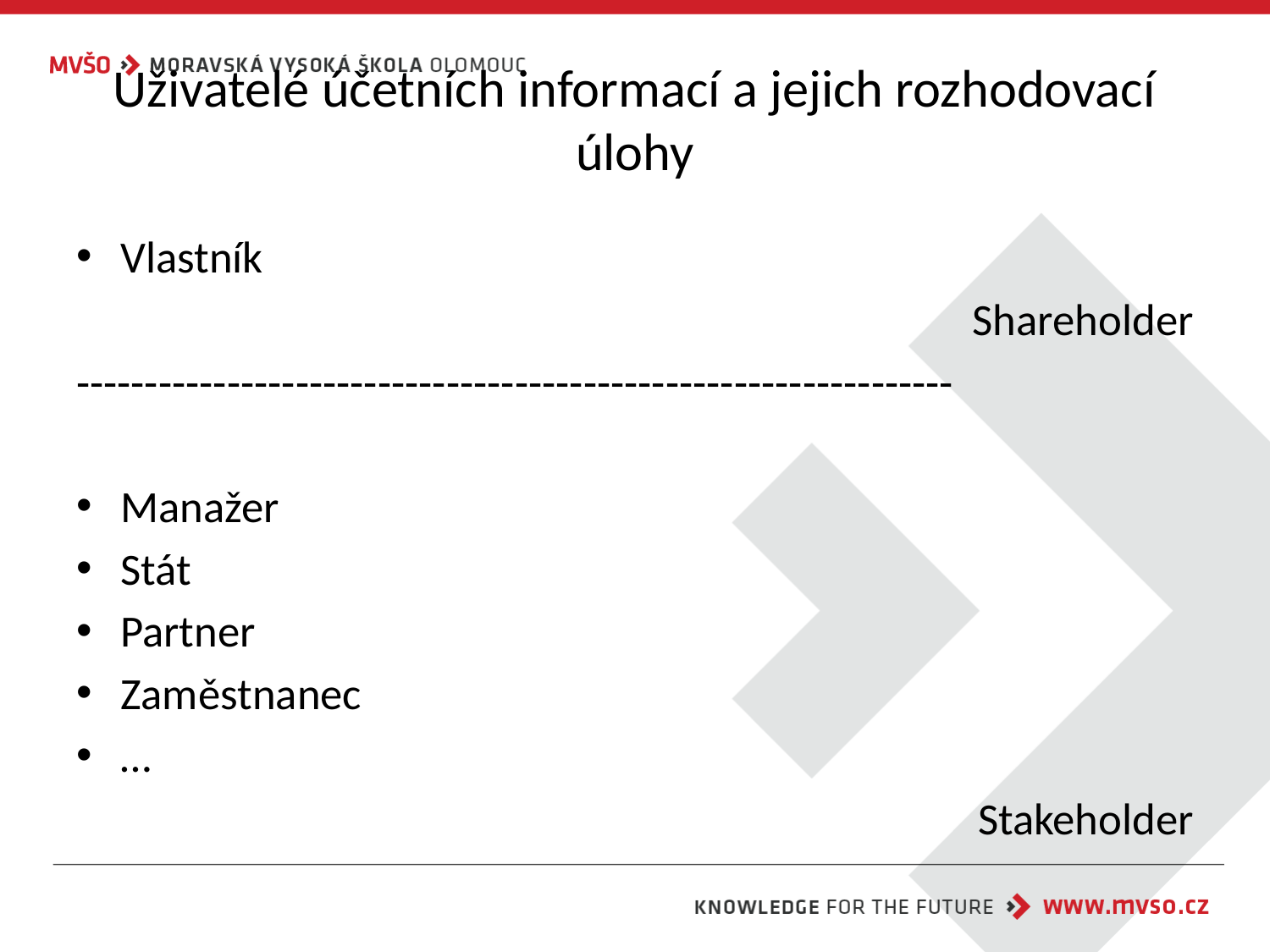

# Uživatelé účetních informací a jejich rozhodovací úlohy
Vlastník
Shareholder
----------------------------------------------------------------

Manažer
Stát
Partner
Zaměstnanec
…
Stakeholder